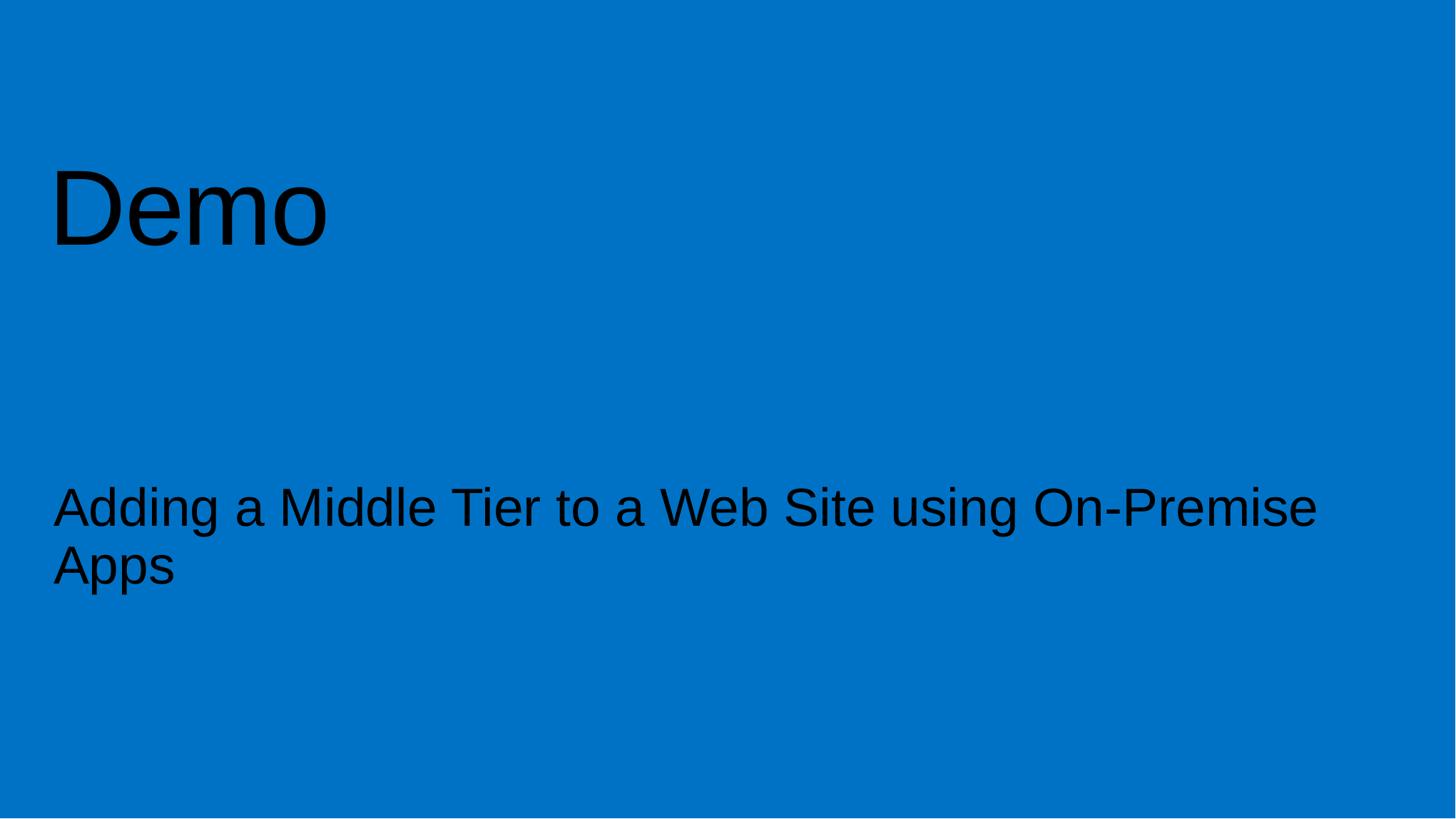

# Demo
Adding a Middle Tier to a Web Site using On-Premise Apps